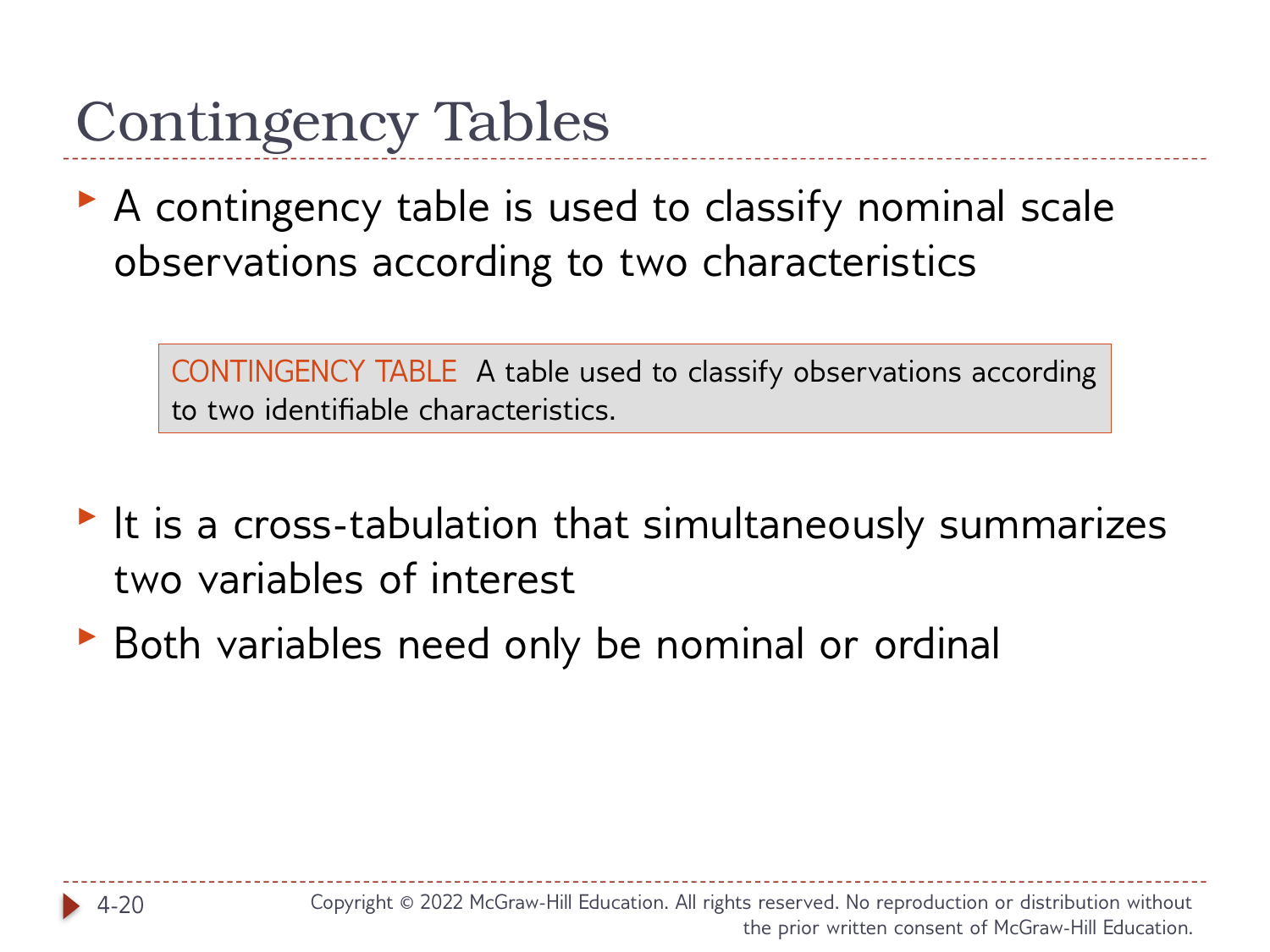

# Contingency Tables
A contingency table is used to classify nominal scale observations according to two characteristics

It is a cross-tabulation that simultaneously summarizes two variables of interest
Both variables need only be nominal or ordinal
CONTINGENCY TABLE  A table used to classify observations according to two identifiable characteristics.
4-20
Copyright © 2022 McGraw-Hill Education. All rights reserved. No reproduction or distribution without the prior written consent of McGraw-Hill Education.